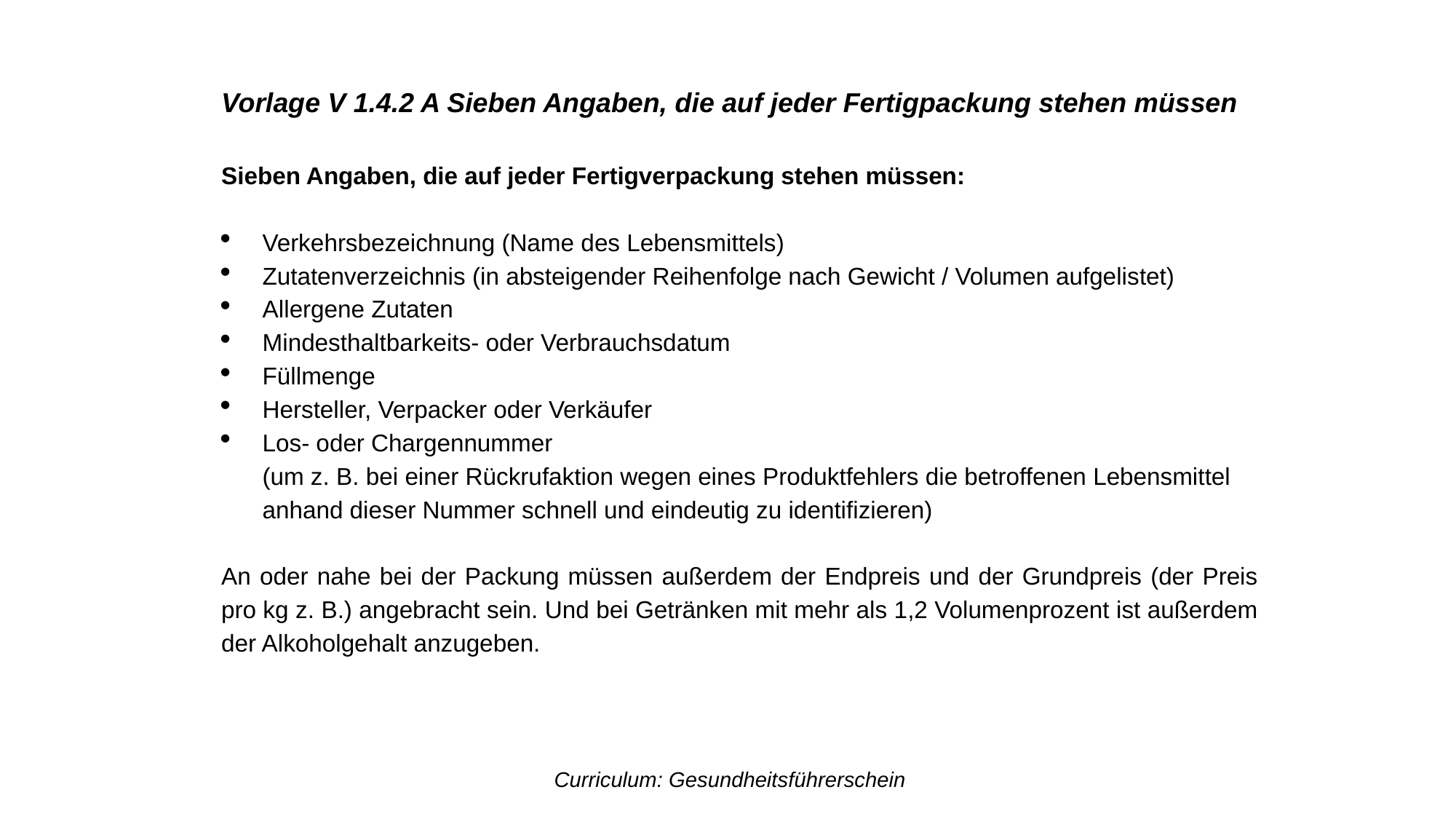

Vorlage V 1.4.2 A Sieben Angaben, die auf jeder Fertigpackung stehen müssen

Sieben Angaben, die auf jeder Fertigverpackung stehen müssen:

Verkehrsbezeichnung (Name des Lebensmittels)
Zutatenverzeichnis (in absteigender Reihenfolge nach Gewicht / Volumen aufgelistet)
Allergene Zutaten
Mindesthaltbarkeits- oder Verbrauchsdatum
Füllmenge
Hersteller, Verpacker oder Verkäufer
Los- oder Chargennummer
(um z. B. bei einer Rückrufaktion wegen eines Produktfehlers die betroffenen Lebensmittel anhand dieser Nummer schnell und eindeutig zu identifizieren)

An oder nahe bei der Packung müssen außerdem der Endpreis und der Grundpreis (der Preis pro kg z. B.) angebracht sein. Und bei Getränken mit mehr als 1,2 Volumenprozent ist außerdem der Alkoholgehalt anzugeben.

Curriculum: Gesundheitsführerschein